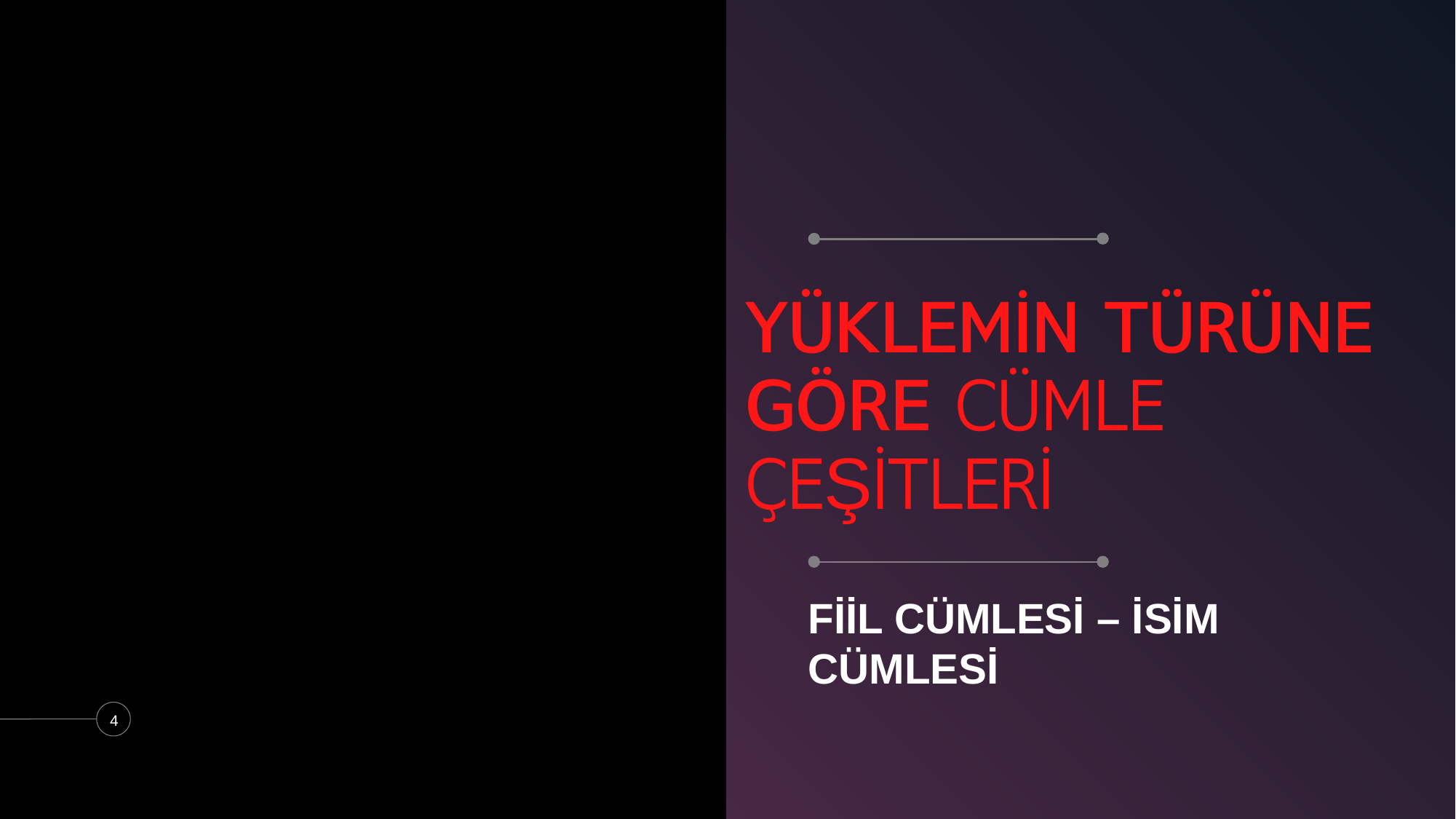

# YÜKLEMİN TÜRÜNE GÖRE CÜMLE ÇEŞİTLERİ
FİİL CÜMLESİ – İSİM CÜMLESİ
4